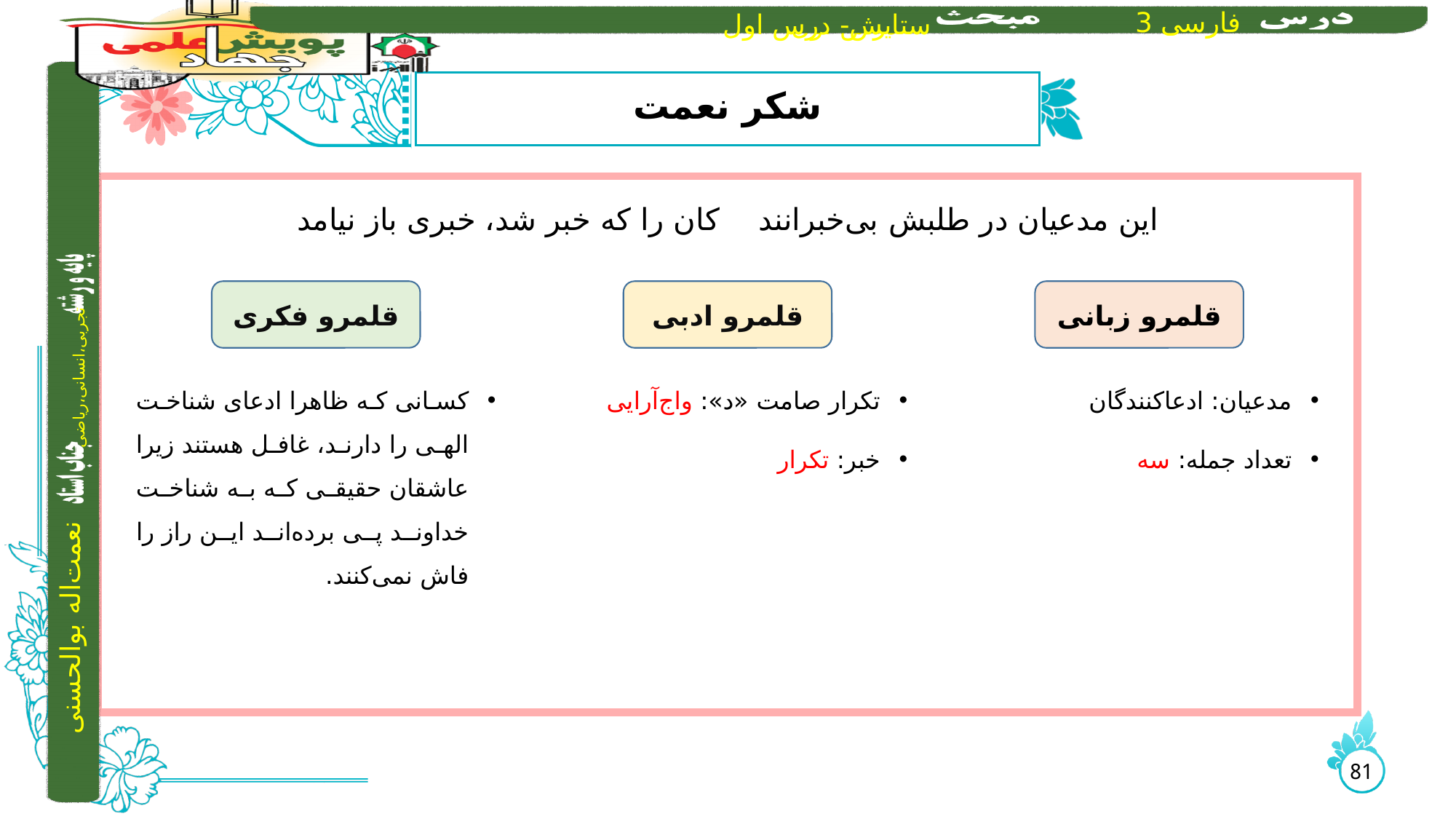

# شکر نعمت
این مدعیان در طلبش بی‌خبرانند    کان را که خبر شد، خبری باز نیامد

کسانی که ظاهرا ادعای شناخت الهی را دارند، غافل هستند زیرا عاشقان حقیقی که به شناخت خداوند پی برده‌اند این راز را فاش نمی‌کنند.
تکرار صامت «د»: واج‌آرایی
خبر: تکرار

مدعیان: ادعاکنندگان
تعداد جمله: سه